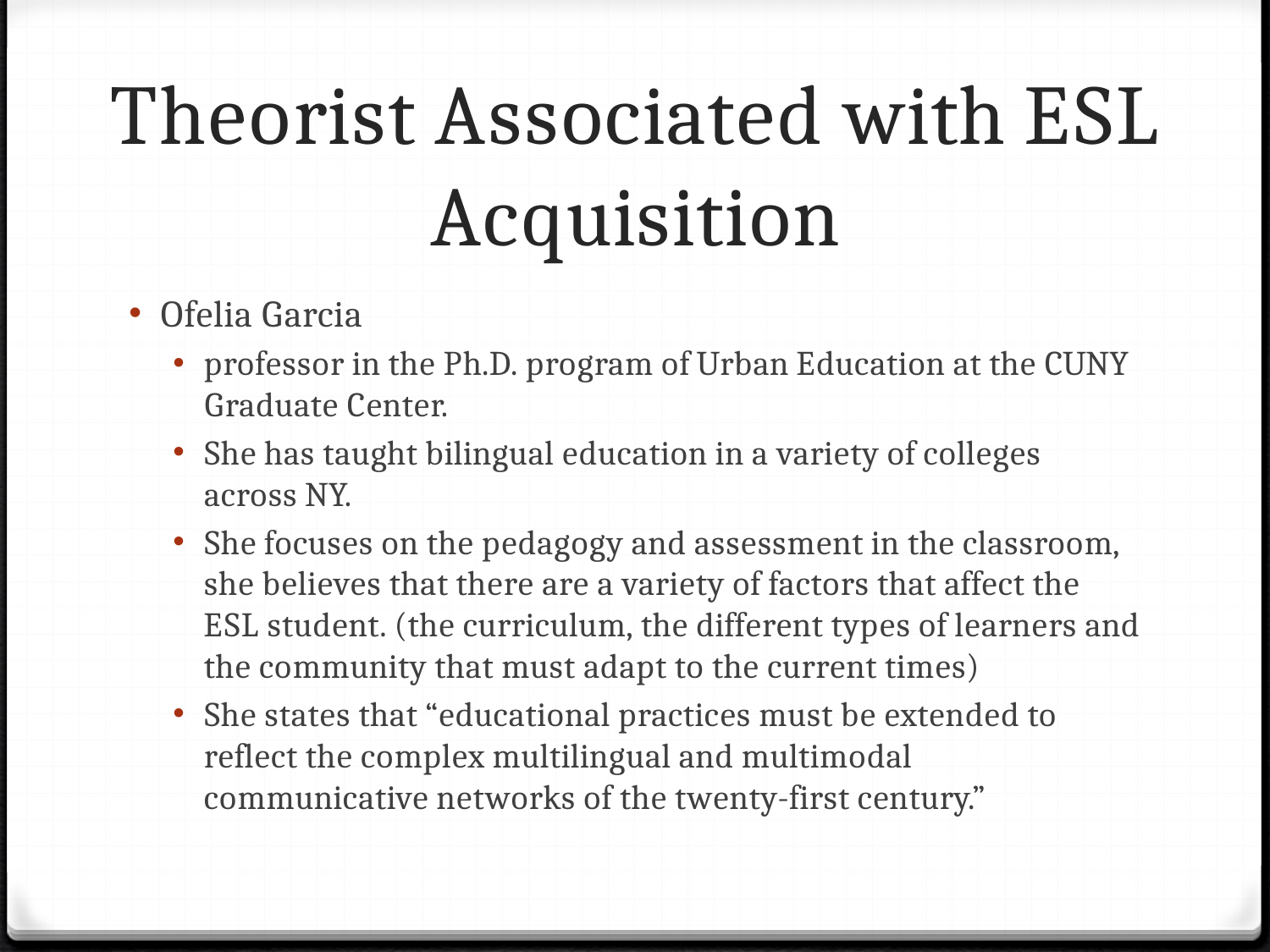

# Theorist Associated with ESL Acquisition
Ofelia Garcia
professor in the Ph.D. program of Urban Education at the CUNY Graduate Center.
She has taught bilingual education in a variety of colleges across NY.
She focuses on the pedagogy and assessment in the classroom, she believes that there are a variety of factors that affect the ESL student. (the curriculum, the different types of learners and the community that must adapt to the current times)
She states that “educational practices must be extended to reflect the complex multilingual and multimodal communicative networks of the twenty-first century.”